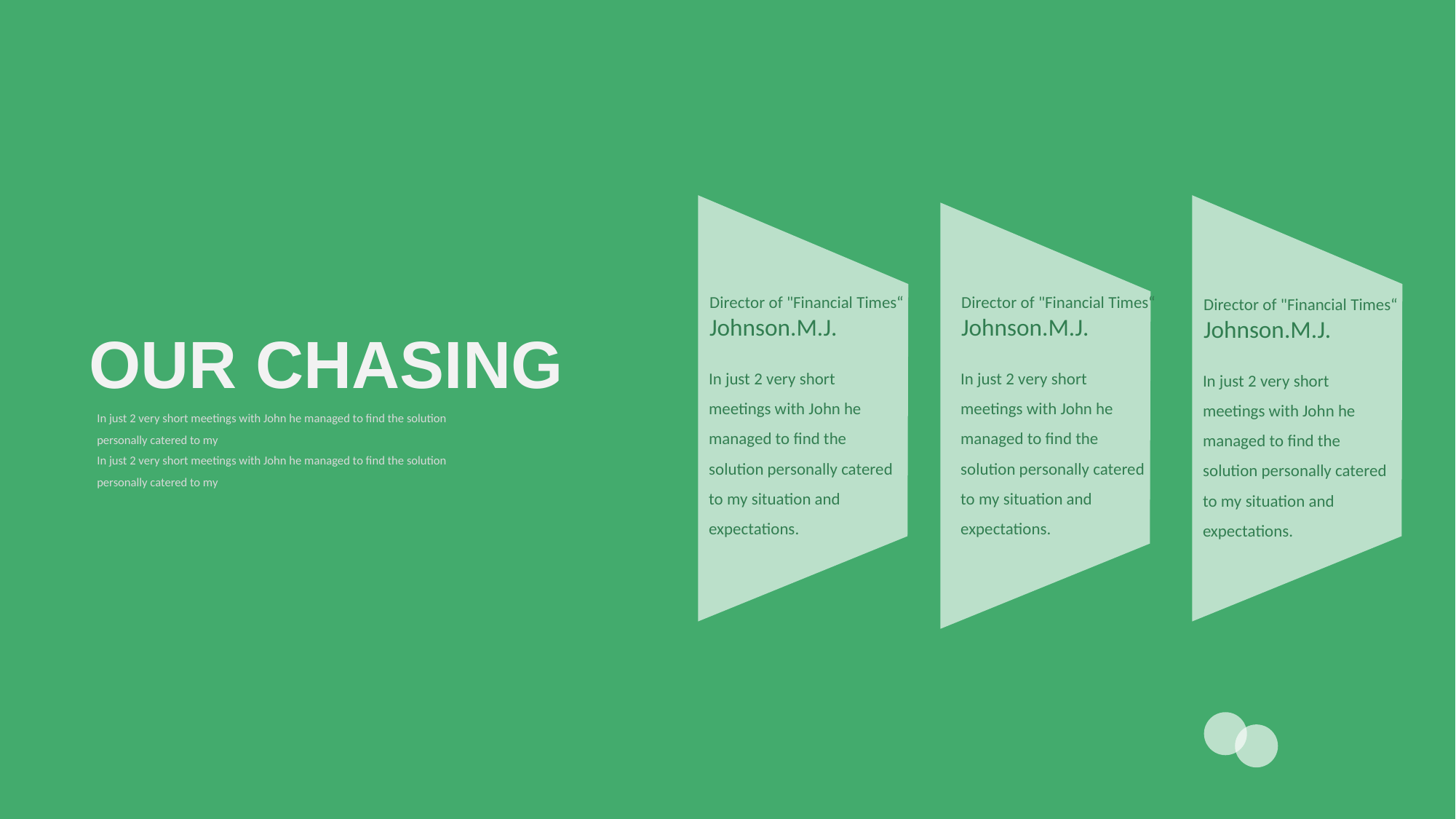

Director of "Financial Times“
Johnson.M.J.
Director of "Financial Times“
Johnson.M.J.
Director of "Financial Times“
Johnson.M.J.
OUR CHASING
In just 2 very short meetings with John he managed to find the solution personally catered to my situation and expectations.
In just 2 very short meetings with John he managed to find the solution personally catered to my situation and expectations.
In just 2 very short meetings with John he managed to find the solution personally catered to my situation and expectations.
In just 2 very short meetings with John he managed to find the solution personally catered to my
In just 2 very short meetings with John he managed to find the solution personally catered to my